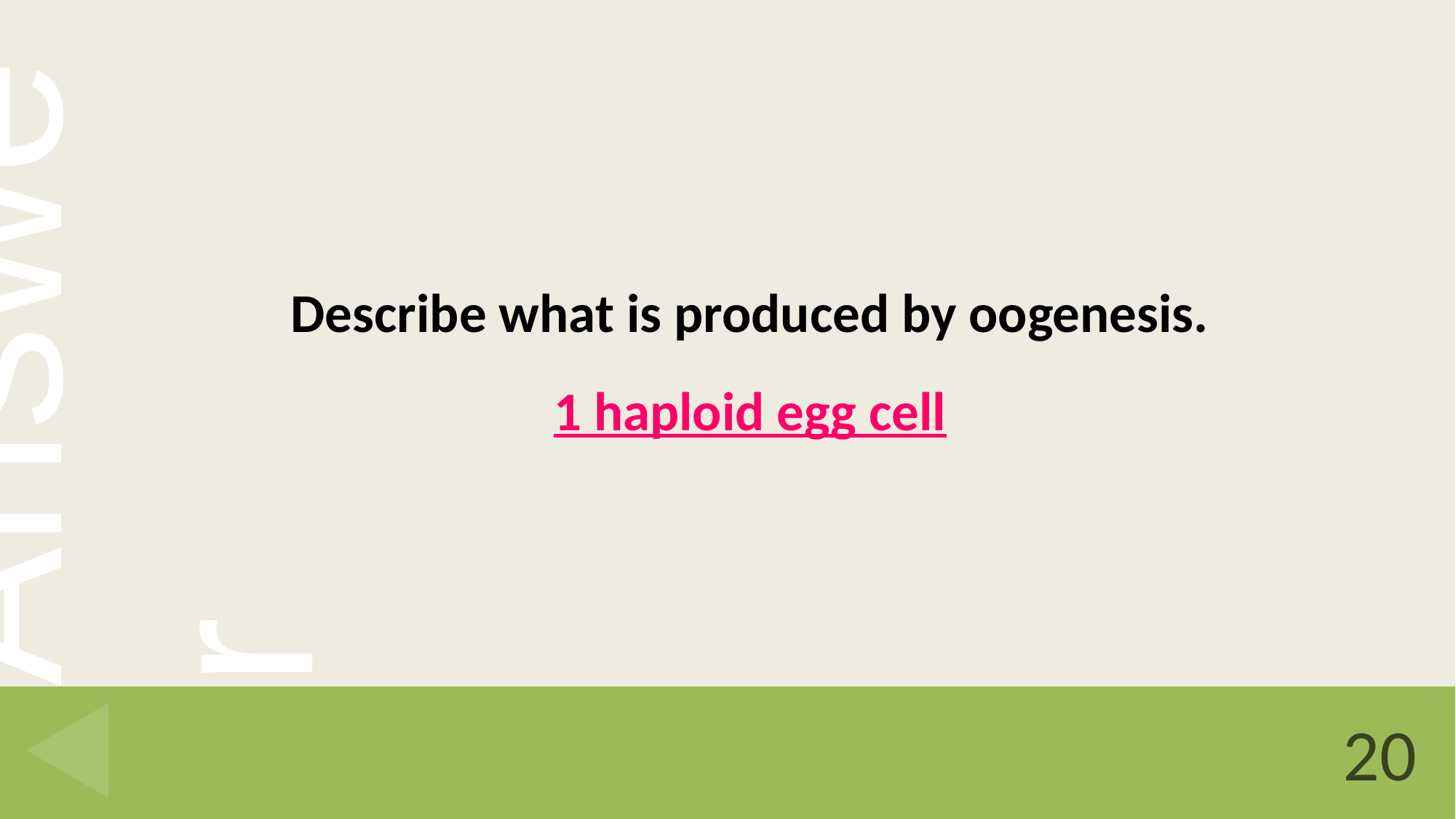

Describe what is produced by oogenesis.
1 haploid egg cell
20